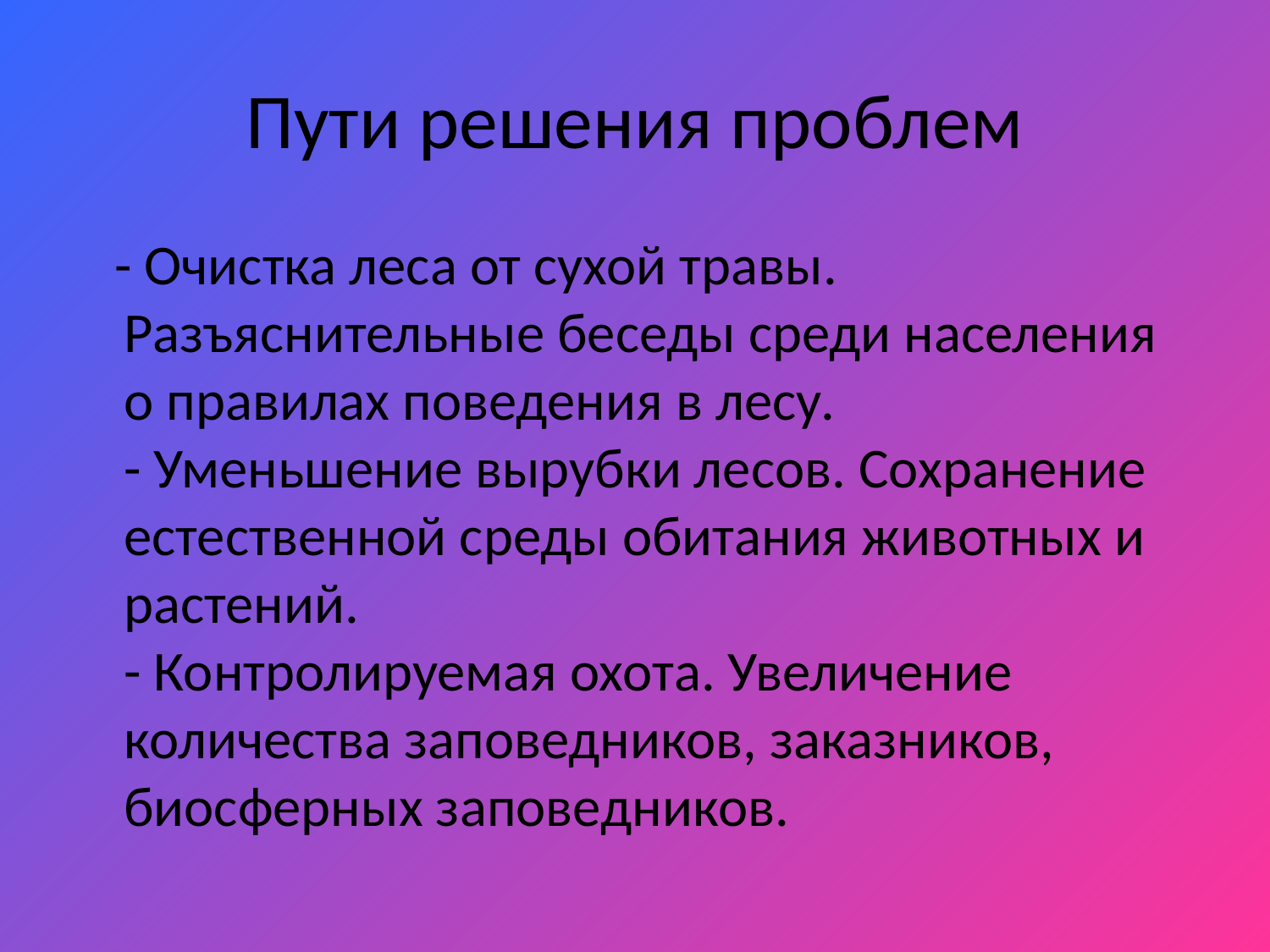

# Пути решения проблем
   - Очистка леса от сухой травы. Разъяснительные беседы среди населения о правилах поведения в лесу.
- Уменьшение вырубки лесов. Сохранение естественной среды обитания животных и растений.
- Контролируемая охота. Увеличение количества заповедников, заказников, биосферных заповедников.